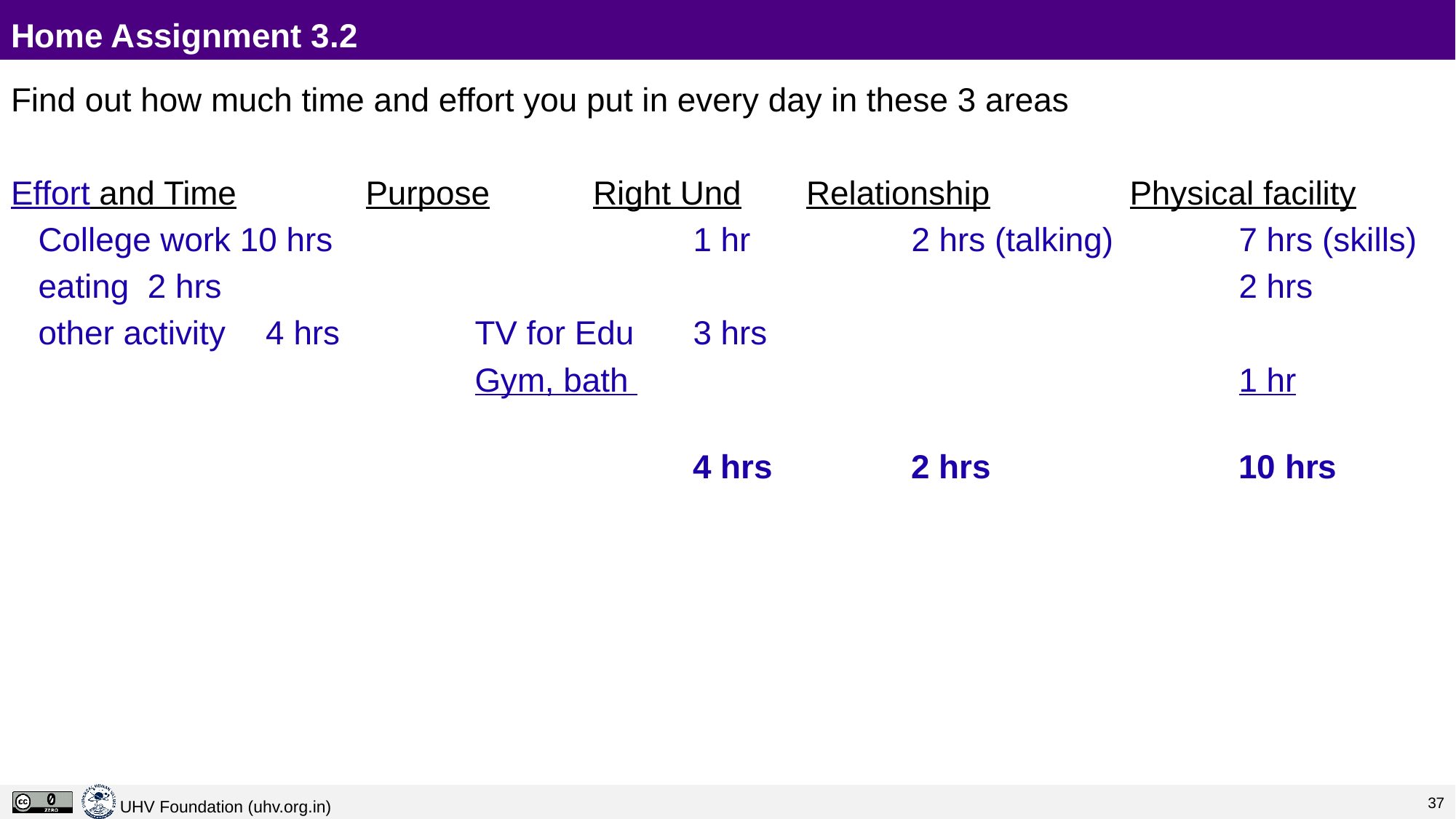

# Home Assignment 3.2
Find out how much time and effort you put in every day in these 3 areas

Effort and Time		Purpose	 Right Und       Relationship		Physical facility
	College work 10 hrs				1 hr		2 hrs (talking)		7 hrs (skills)
	eating  2 hrs										2 hrs
	other activity	 4 hrs		TV for Edu	3 hrs
					Gym, bath 						1 hr
							4 hrs	     	2 hrs		           	10 hrs